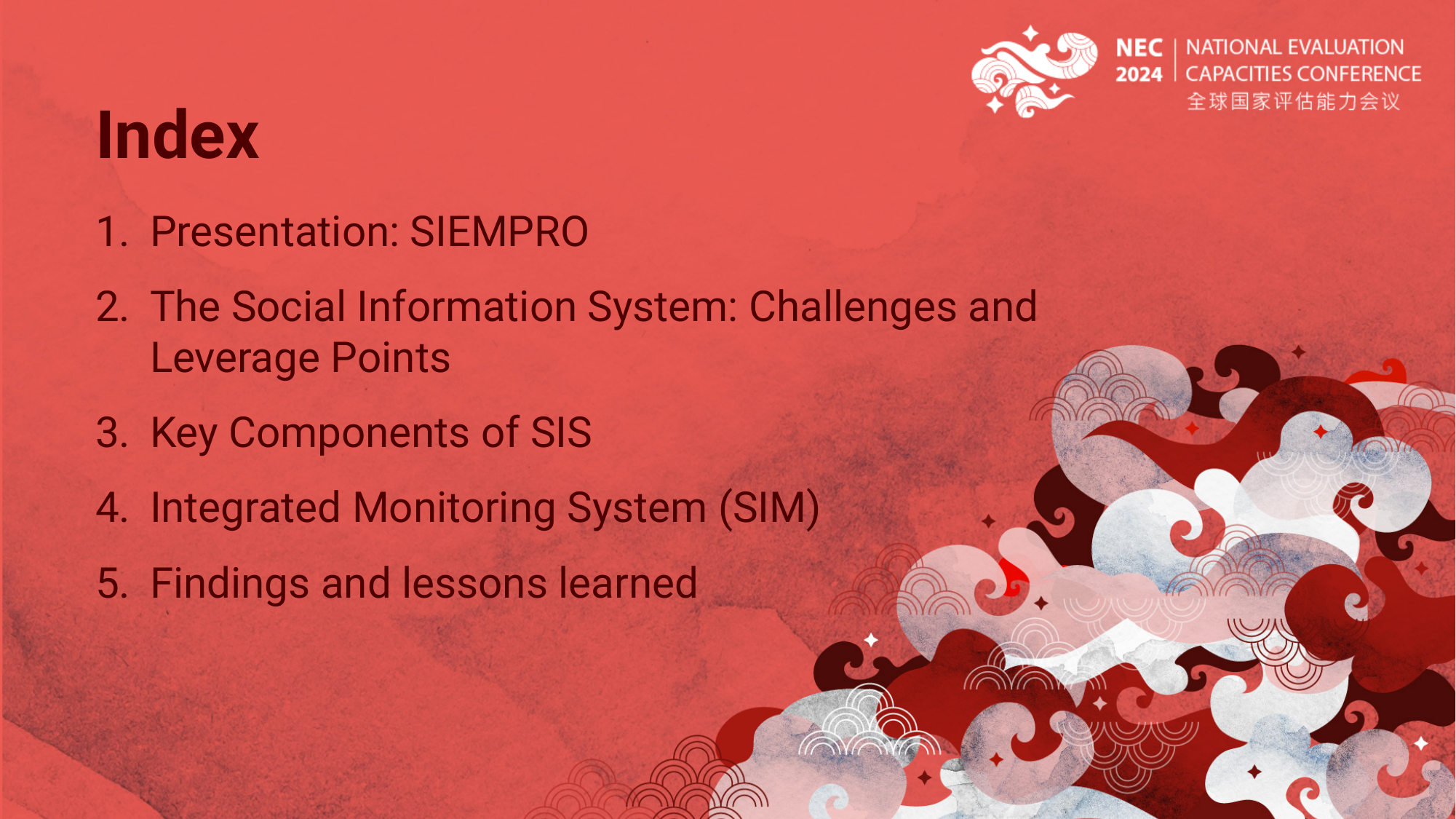

# Index
Presentation: SIEMPRO
The Social Information System: Challenges and Leverage Points
Key Components of SIS
Integrated Monitoring System (SIM)
Findings and lessons learned